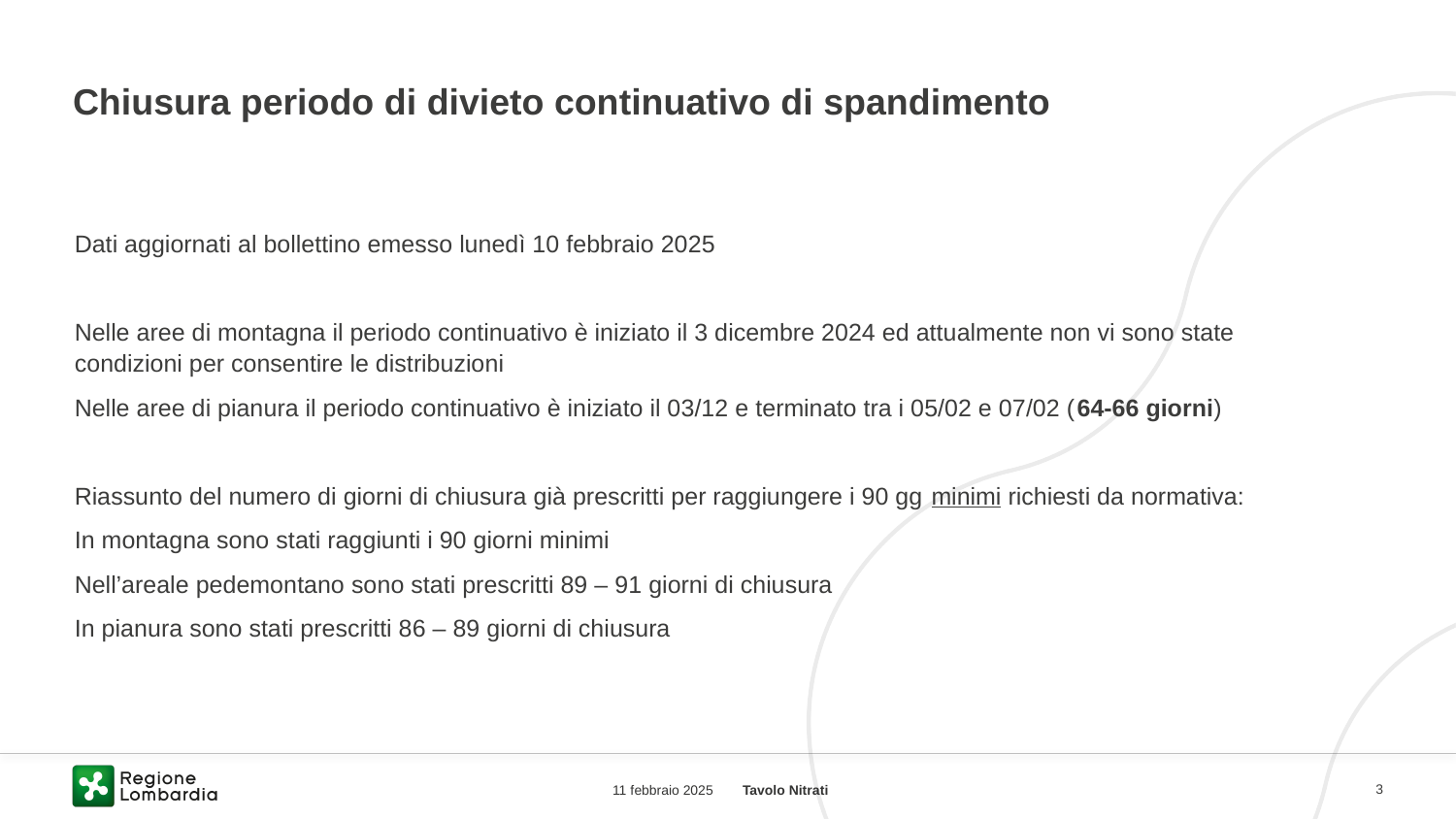

# Chiusura periodo di divieto continuativo di spandimento
Dati aggiornati al bollettino emesso lunedì 10 febbraio 2025

Nelle aree di montagna il periodo continuativo è iniziato il 3 dicembre 2024 ed attualmente non vi sono state condizioni per consentire le distribuzioni
Nelle aree di pianura il periodo continuativo è iniziato il 03/12 e terminato tra i 05/02 e 07/02 (64-66 giorni)

Riassunto del numero di giorni di chiusura già prescritti per raggiungere i 90 gg minimi richiesti da normativa:
In montagna sono stati raggiunti i 90 giorni minimi
Nell’areale pedemontano sono stati prescritti 89 – 91 giorni di chiusura
In pianura sono stati prescritti 86 – 89 giorni di chiusura
11 febbraio 2025
Tavolo Nitrati
3